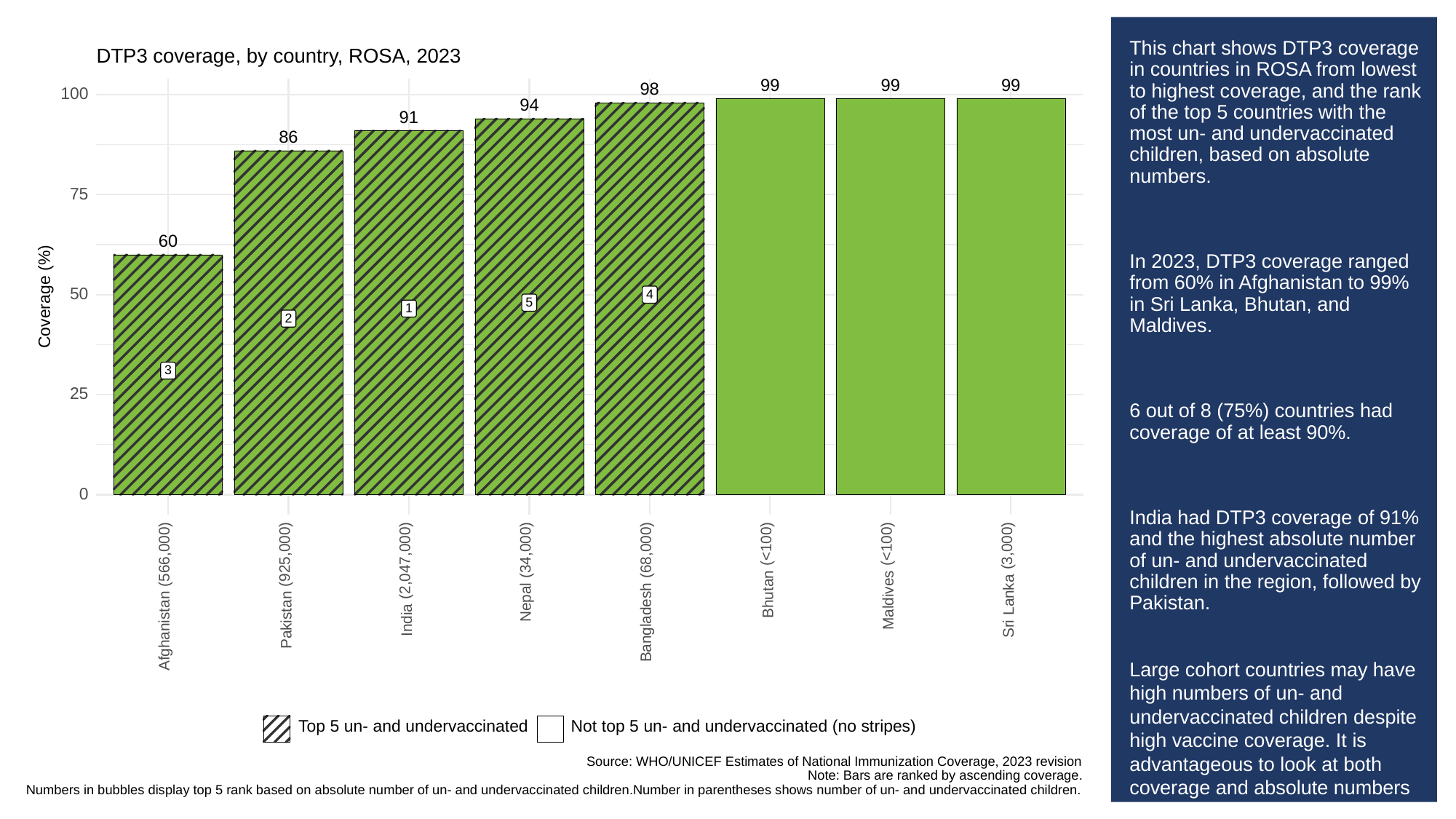

# This chart shows DTP3 coverage in countries in ROSA from lowest to highest coverage, and the rank of the top 5 countries with the most un- and undervaccinated children, based on absolute numbers.

In 2023, DTP3 coverage ranged from 60% in Afghanistan to 99% in Sri Lanka, Bhutan, and Maldives.

6 out of 8 (75%) countries had coverage of at least 90%.

India had DTP3 coverage of 91% and the highest absolute number of un- and undervaccinated children in the region, followed by Pakistan.

Large cohort countries may have high numbers of un- and undervaccinated children despite high vaccine coverage. It is advantageous to look at both coverage and absolute numbers of unvaccinated children to ensure vulnerable countries with small birth cohorts are not missed.

DTP3 coverage, by country, ROSA, 2023

99
99
99
98
100

94

91

86

75

60

50
Coverage (%)

4

5

1

2

3

25

0

(<100)
(<100)
(3,000)
(34,000)
(68,000)
(566,000)
(925,000)
(2,047,000)
Bhutan
Lanka
Maldives
Nepal
Pakistan
India
Bangladesh
Sri
Afghanistan

Not top 5 un- and undervaccinated (no stripes)
Top 5 un- and undervaccinated

Source: WHO/UNICEF Estimates of National Immunization Coverage, 2023 revision
Note: Bars are ranked by ascending coverage.
Numbers in bubbles display top 5 rank based on absolute number of un- and undervaccinated children.Number in parentheses shows number of un- and undervaccinated children.